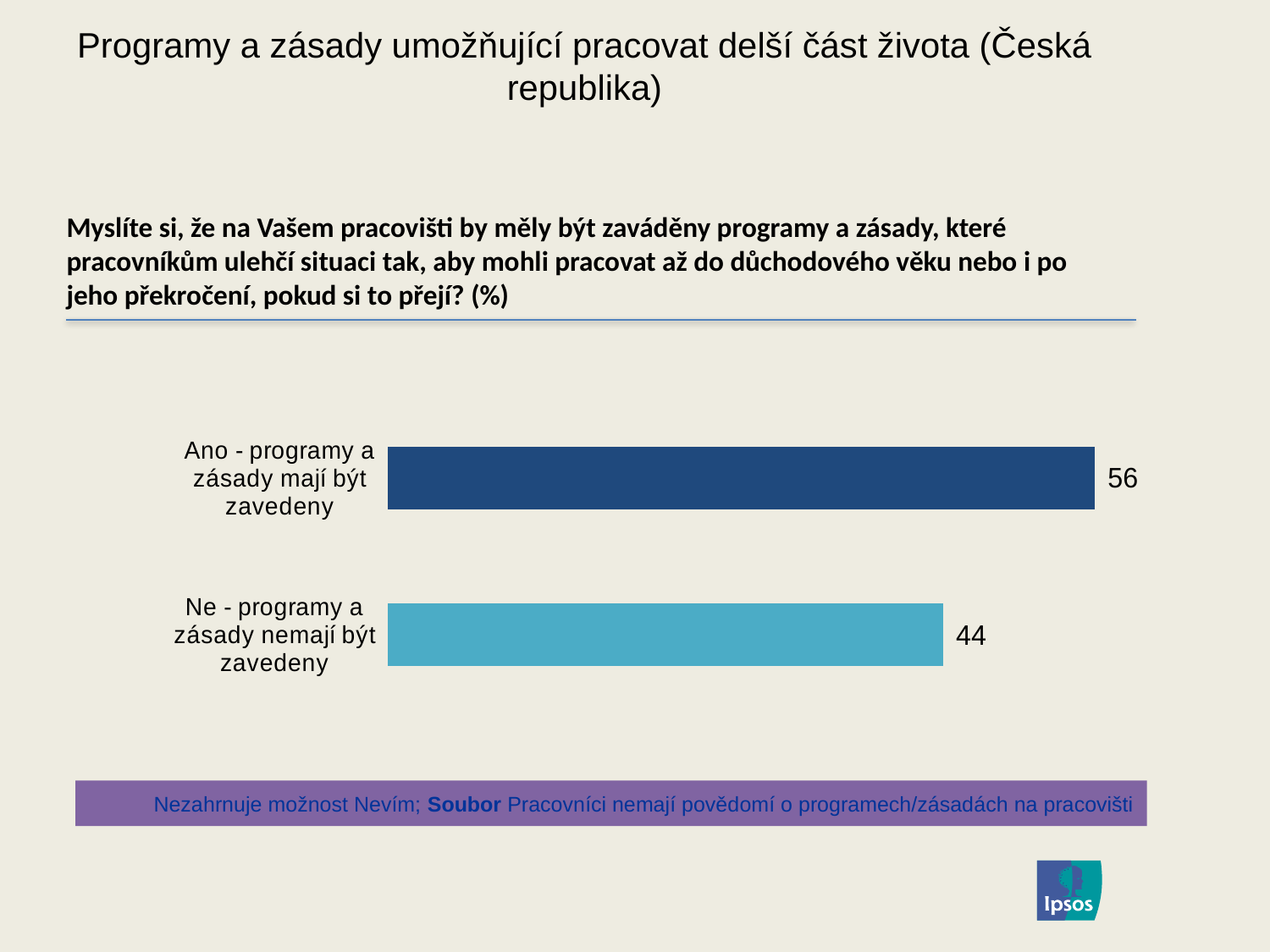

### Chart: Ipsos Ribbon Rules

| Category |  |
|---|---|
# Programy a zásady umožňující pracovat delší část života (Česká republika)
Myslíte si, že na Vašem pracovišti by měly být zaváděny programy a zásady, které pracovníkům ulehčí situaci tak, aby mohli pracovat až do důchodového věku nebo i po jeho překročení, pokud si to přejí? (%)

### Chart

| Category | Percent |
|---|---|
| Ano - programy a zásady mají být zavedeny | 56.0 |
| Ne - programy a zásady nemají být zavedeny | 44.0 |
Nezahrnuje možnost Nevím; Soubor Pracovníci nemají povědomí o programech/zásadách na pracovišti